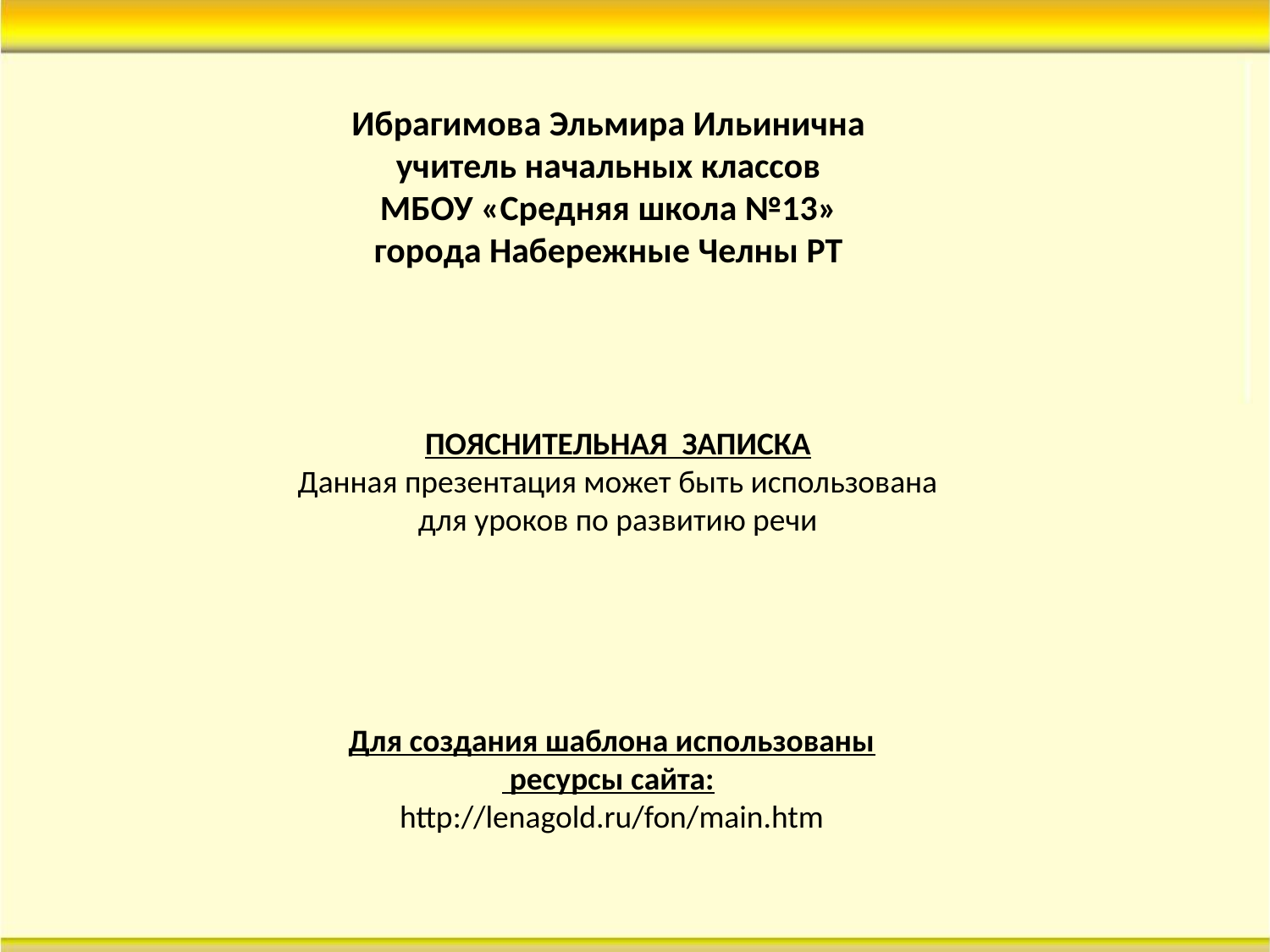

Ибрагимова Эльмира Ильинична
учитель начальных классов
МБОУ «Средняя школа №13»
города Набережные Челны РТ
ПОЯСНИТЕЛЬНАЯ  ЗАПИСКА
Данная презентация может быть использована для уроков по развитию речи
Для создания шаблона использованы
 ресурсы сайта:
http://lenagold.ru/fon/main.htm